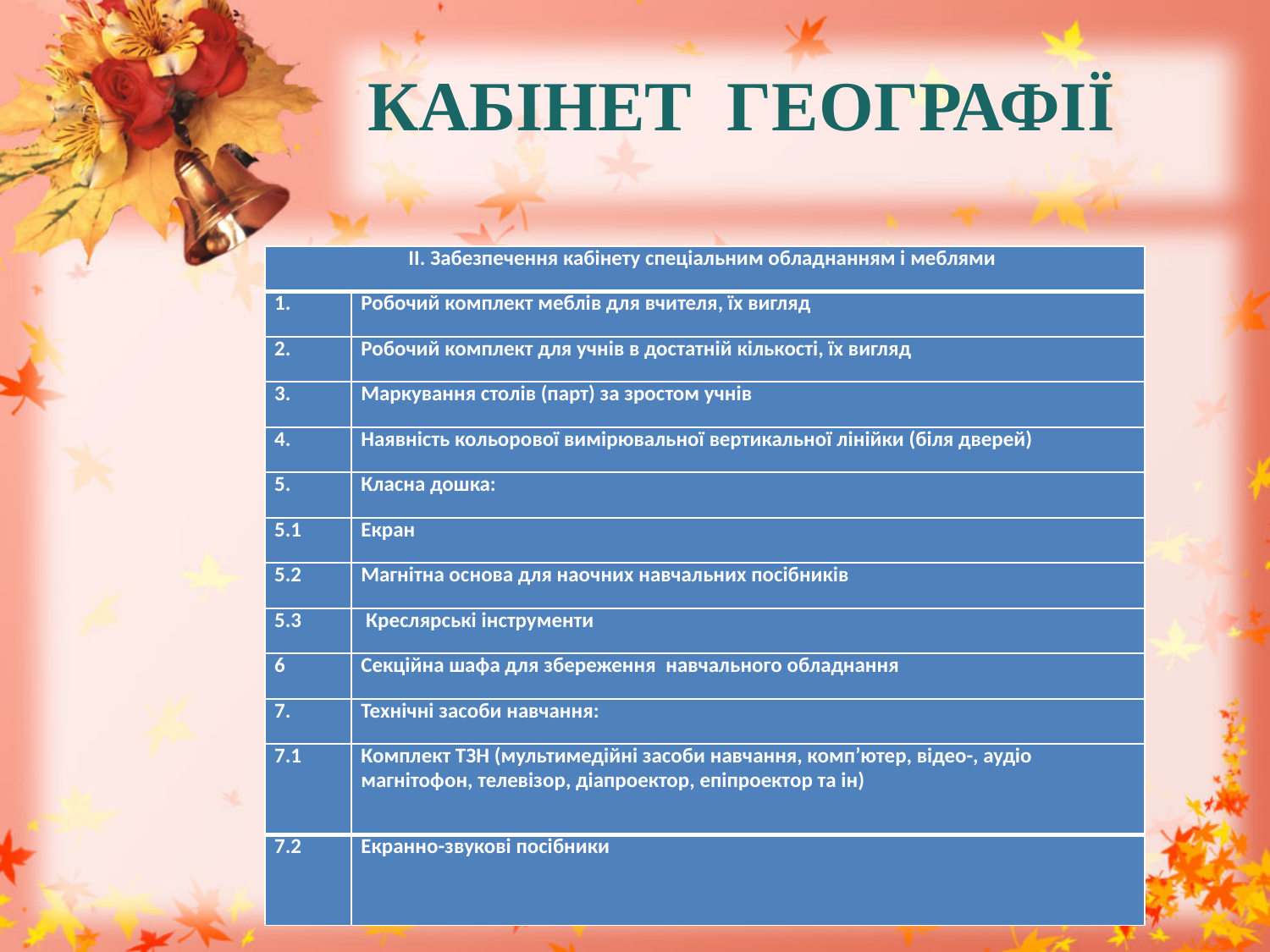

КАБІНЕТ  ГЕОГРАФІЇ
| ІІ. Забезпечення кабінету спеціальним обладнанням і меблями |  |
| --- | --- |
| 1. | Робочий комплект меблів для вчителя, їх вигляд |
| 2. | Робочий комплект для учнів в достатній кількості, їх вигляд |
| 3. | Маркування столів (парт) за зростом учнів |
| 4. | Наявність кольорової вимірювальної вертикальної лінійки (біля дверей) |
| 5. | Класна дошка: |
| 5.1 | Екран |
| 5.2 | Магнітна основа для наочних навчальних посібників |
| 5.3 | Креслярські інструменти |
| 6 | Секційна шафа для збереження навчального обладнання |
| 7. | Технічні засоби навчання: |
| 7.1 | Комплект ТЗН (мультимедійні засоби навчання, комп’ютер, відео-, аудіо магнітофон, телевізор, діапроектор, епіпроектор та ін) |
| 7.2 | Екранно-звукові посібники |